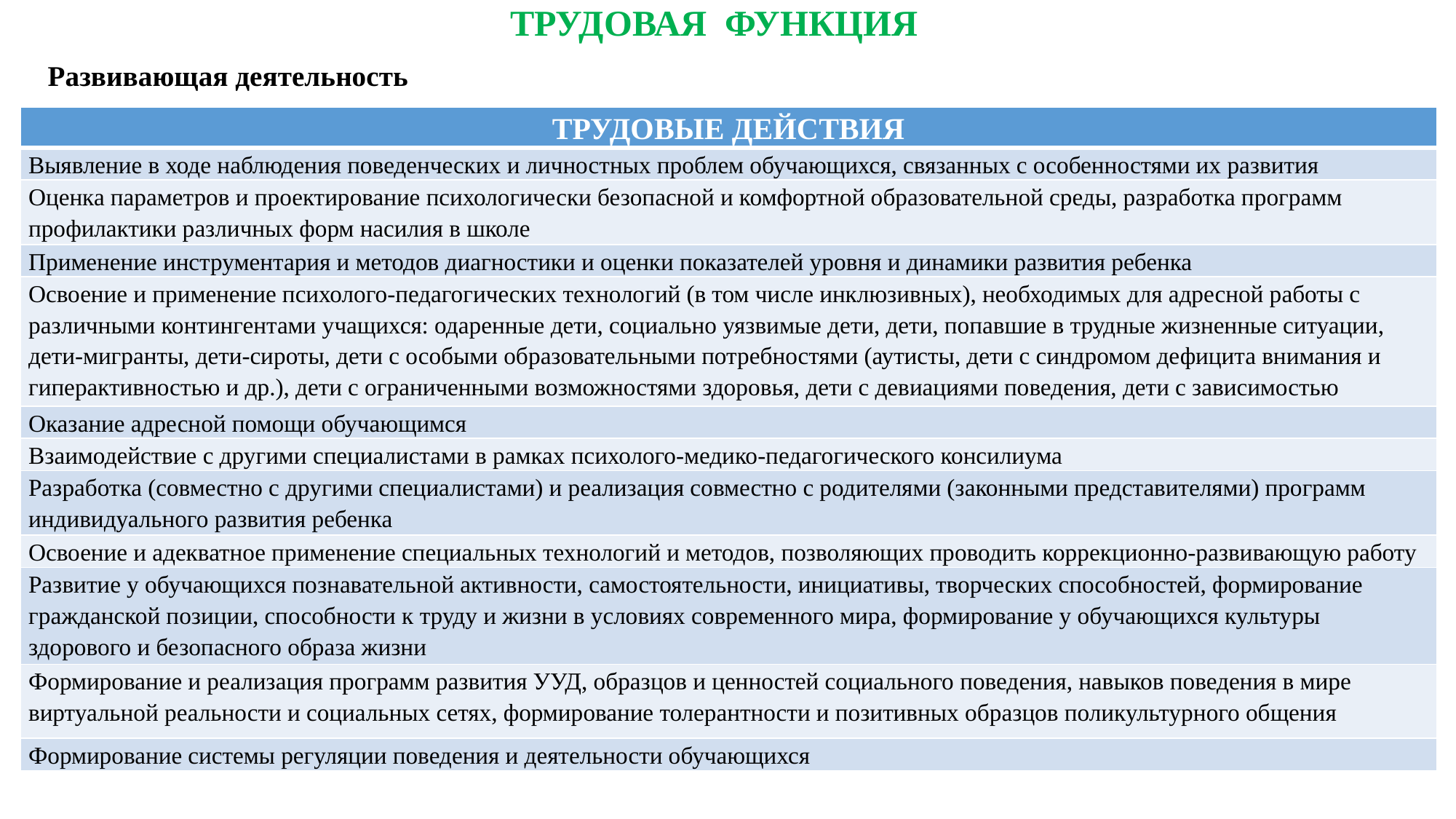

# ТРУДОВАЯ  ФУНКЦИЯ
Развивающая деятельность
| ТРУДОВЫЕ ДЕЙСТВИЯ |
| --- |
| Выявление в ходе наблюдения поведенческих и личностных проблем обучающихся, связанных с особенностями их развития |
| Оценка параметров и проектирование психологически безопасной и комфортной образовательной среды, разработка программ профилактики различных форм насилия в школе |
| Применение инструментария и методов диагностики и оценки показателей уровня и динамики развития ребенка |
| Освоение и применение психолого-педагогических технологий (в том числе инклюзивных), необходимых для адресной работы с различными контингентами учащихся: одаренные дети, социально уязвимые дети, дети, попавшие в трудные жизненные ситуации, дети-мигранты, дети-сироты, дети с особыми образовательными потребностями (аутисты, дети с синдромом дефицита внимания и гиперактивностью и др.), дети с ограниченными возможностями здоровья, дети с девиациями поведения, дети с зависимостью |
| Оказание адресной помощи обучающимся |
| Взаимодействие с другими специалистами в рамках психолого-медико-педагогического консилиума |
| Разработка (совместно с другими специалистами) и реализация совместно с родителями (законными представителями) программ индивидуального развития ребенка |
| Освоение и адекватное применение специальных технологий и методов, позволяющих проводить коррекционно-развивающую работу |
| Развитие у обучающихся познавательной активности, самостоятельности, инициативы, творческих способностей, формирование гражданской позиции, способности к труду и жизни в условиях современного мира, формирование у обучающихся культуры здорового и безопасного образа жизни |
| Формирование и реализация программ развития УУД, образцов и ценностей социального поведения, навыков поведения в мире виртуальной реальности и социальных сетях, формирование толерантности и позитивных образцов поликультурного общения |
| Формирование системы регуляции поведения и деятельности обучающихся |